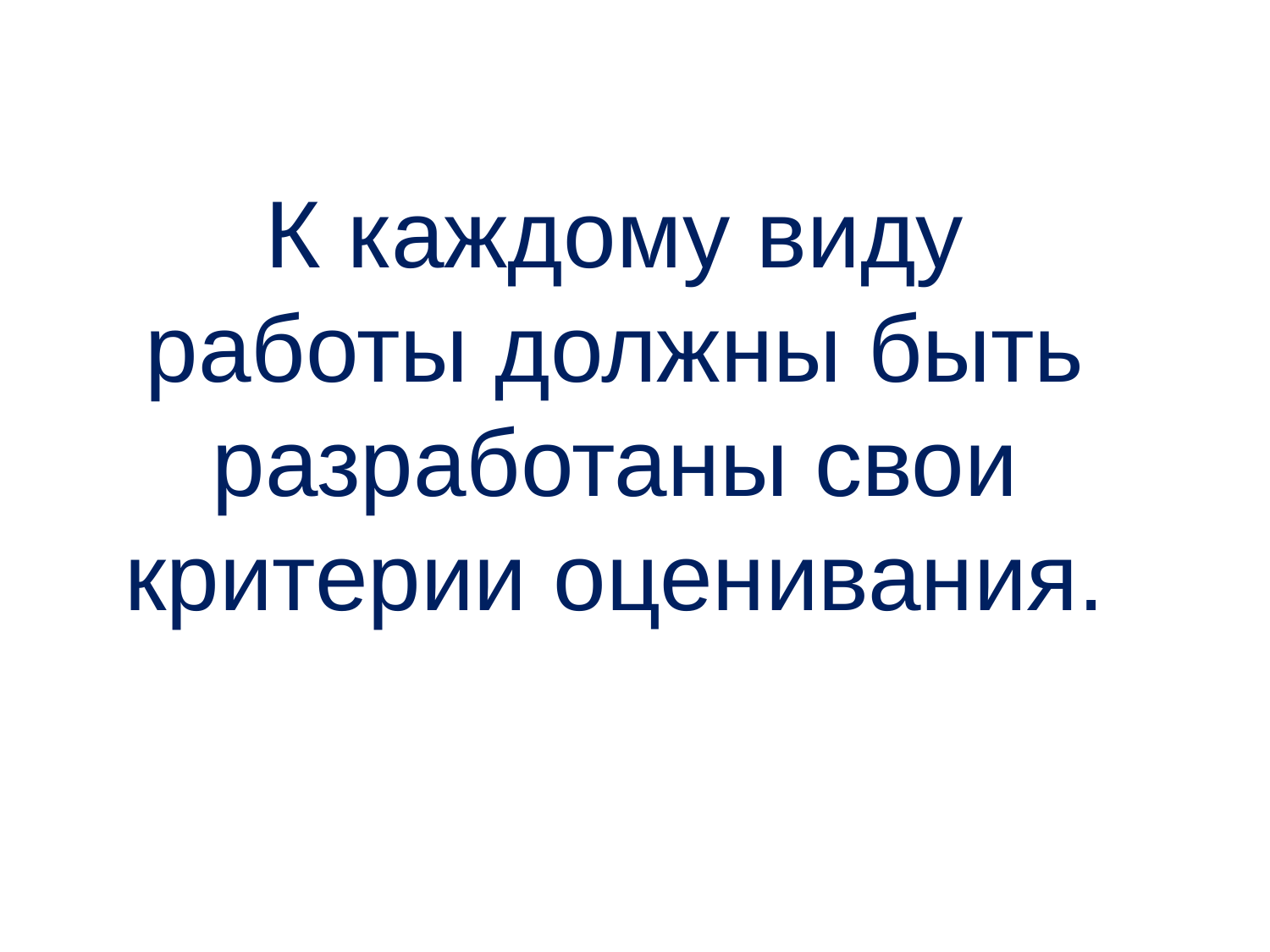

К каждому виду работы должны быть разработаны свои критерии оценивания.